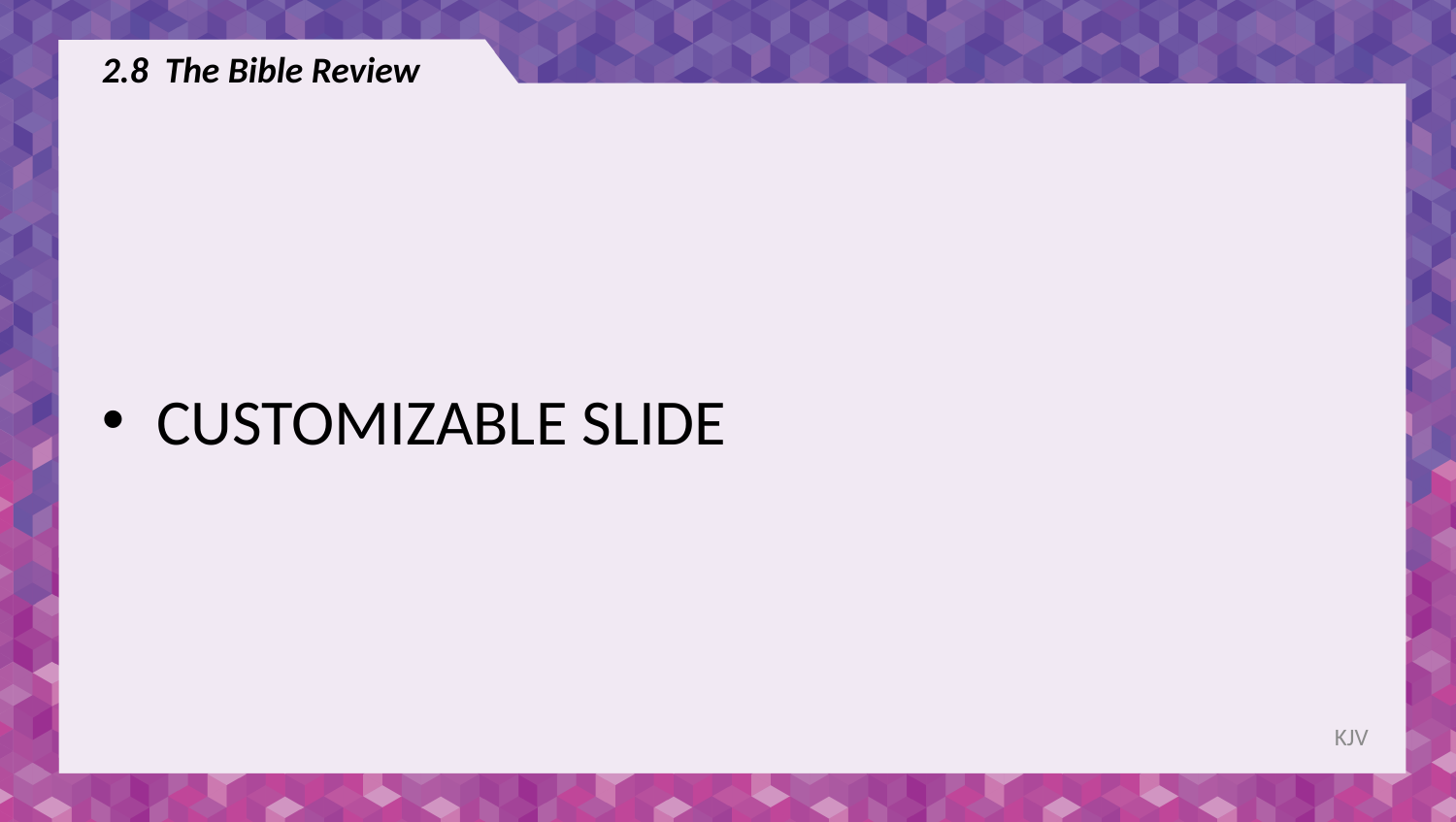

# 2.8  The Bible Review
CUSTOMIZABLE SLIDE
KJV